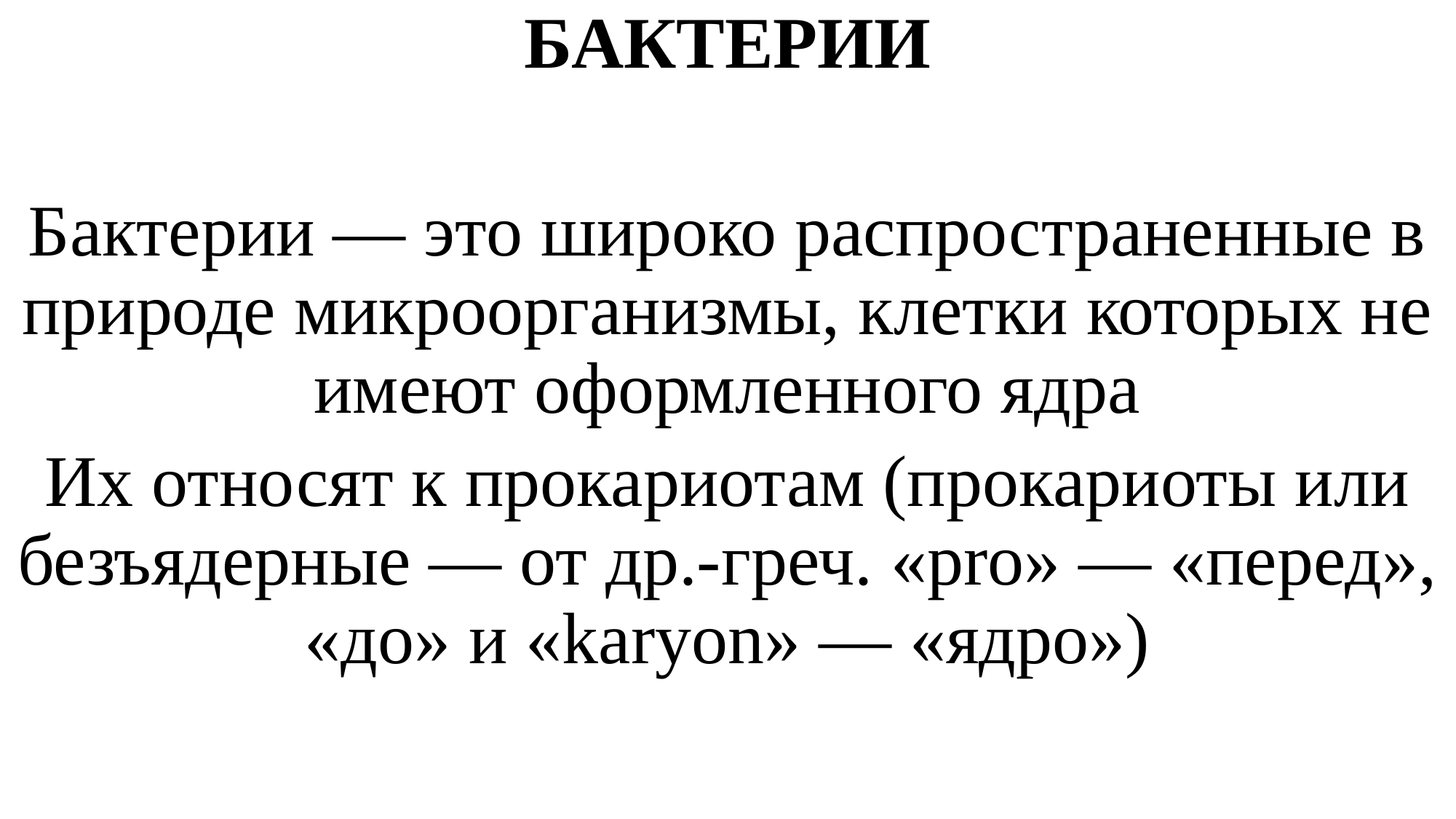

БАКТЕРИИ

Бактерии — это широко распространенные в природе микроорганизмы, клетки которых не имеют оформленного ядра
Их относят к прокариотам (прокариоты или безъядерные — от др.-греч. «pro» — «перед», «до» и «karyon» — «ядро»)